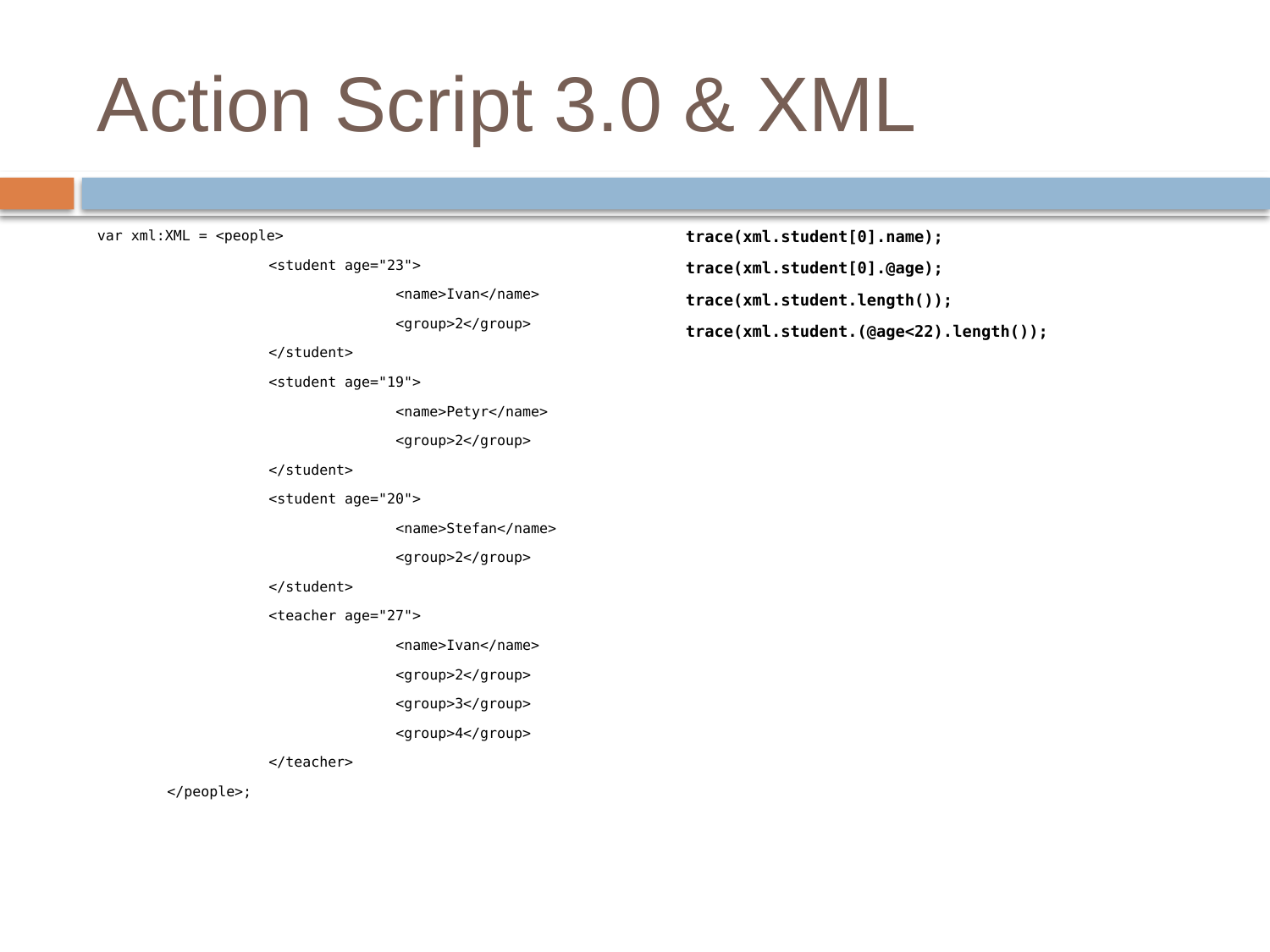

# Action Script 3.0 & XML
var xml:XML = <people>
		<student age="23">
			<name>Ivan</name>
			<group>2</group>
		</student>
		<student age="19">
			<name>Petyr</name>
			<group>2</group>
		</student>
		<student age="20">
			<name>Stefan</name>
			<group>2</group>
		</student>
		<teacher age="27">
			<name>Ivan</name>
			<group>2</group>
			<group>3</group>
			<group>4</group>
		</teacher>
	   </people>;
trace(xml.student[0].name);
trace(xml.student[0].@age);
trace(xml.student.length());
trace(xml.student.(@age<22).length());